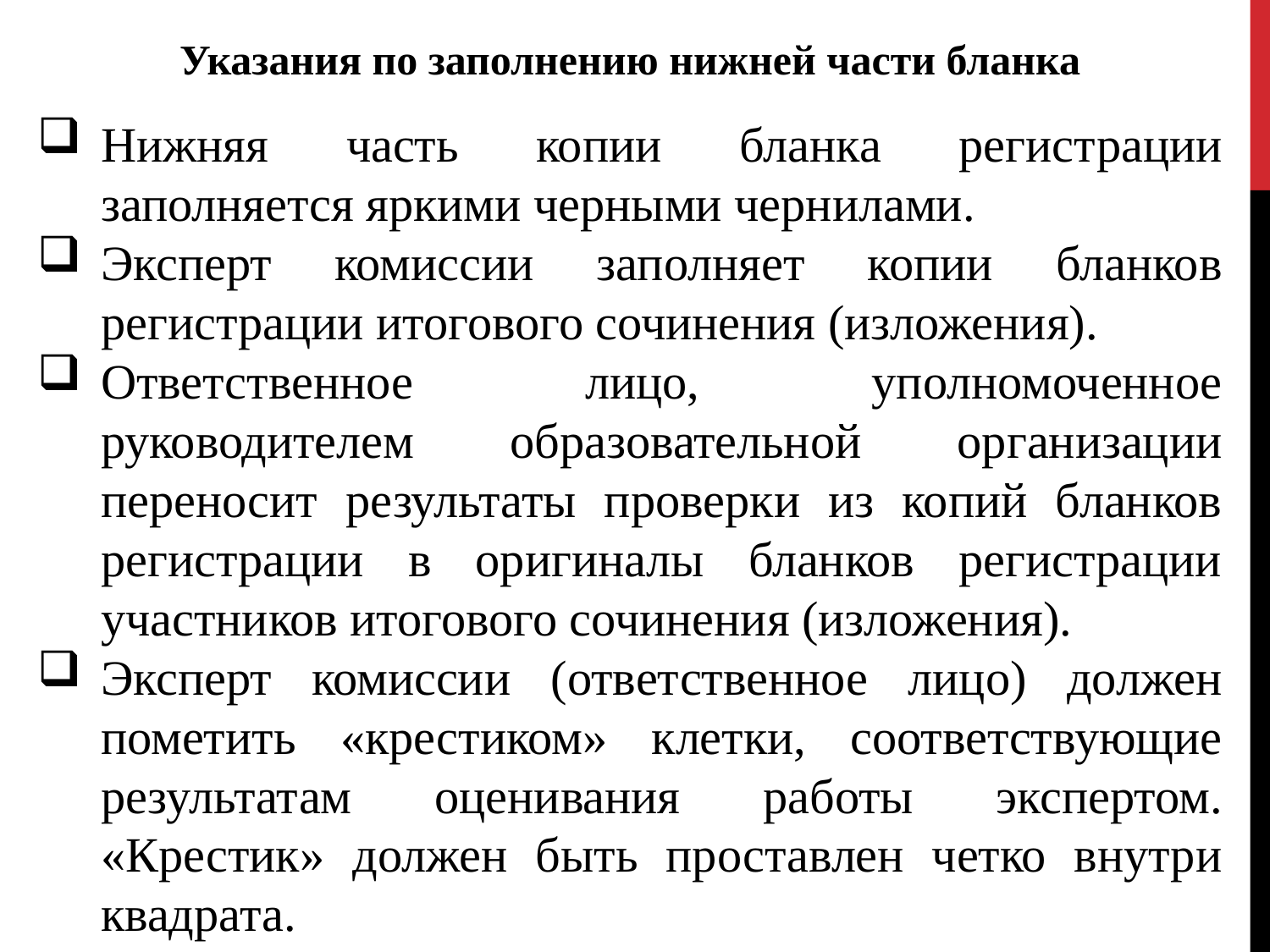

Указания по заполнению нижней части бланка
Нижняя часть копии бланка регистрации заполняется яркими черными чернилами.
Эксперт комиссии заполняет копии бланков регистрации итогового сочинения (изложения).
Ответственное лицо, уполномоченное руководителем образовательной организации переносит результаты проверки из копий бланков регистрации в оригиналы бланков регистрации участников итогового сочинения (изложения).
Эксперт комиссии (ответственное лицо) должен пометить «крестиком» клетки, соответствующие результатам оценивания работы экспертом. «Крестик» должен быть проставлен четко внутри квадрата.